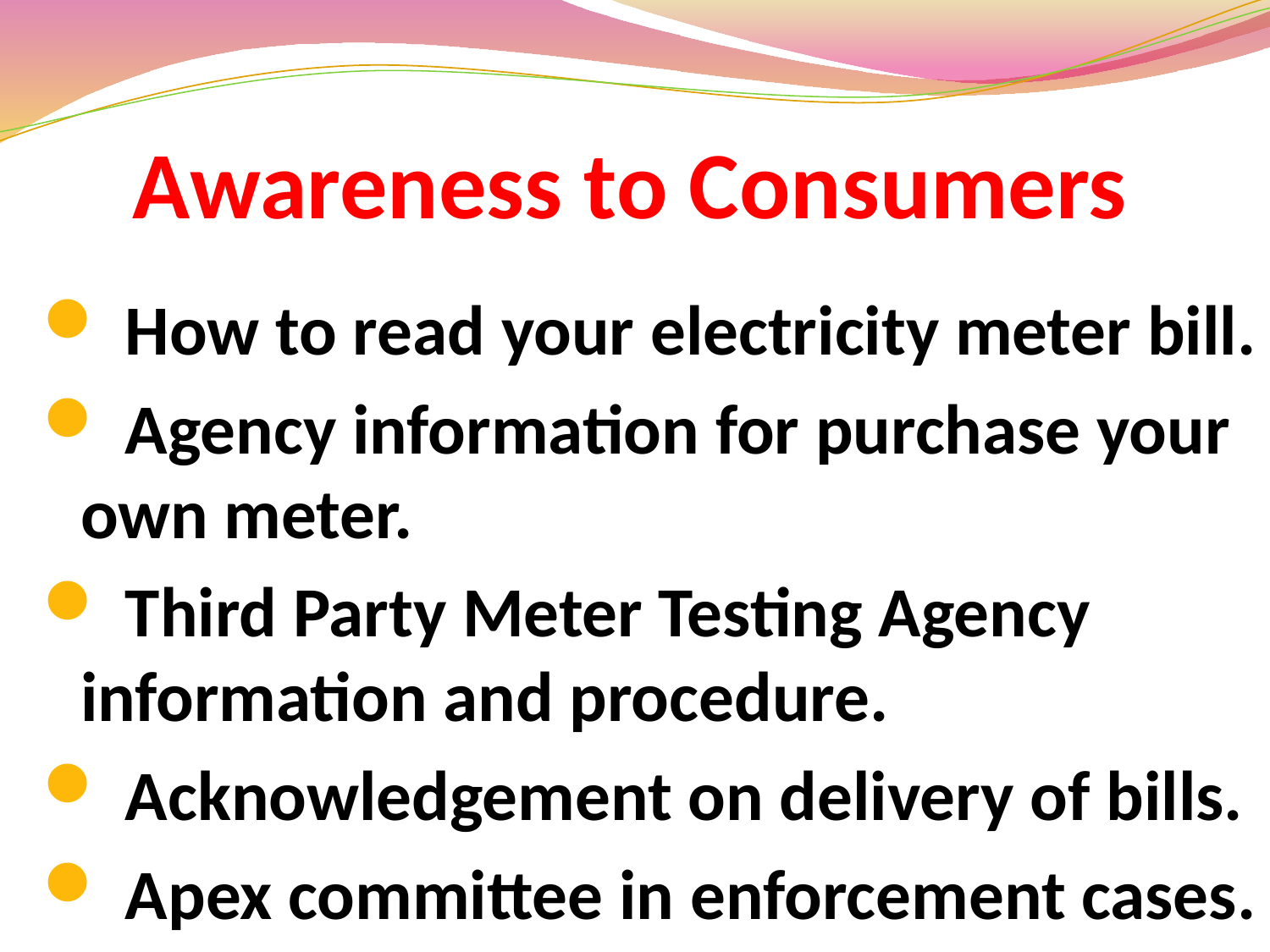

# Awareness to Consumers
 How to read your electricity meter bill.
 Agency information for purchase your  own meter.
 Third Party Meter Testing Agency information and procedure.
 Acknowledgement on delivery of bills.
 Apex committee in enforcement cases.